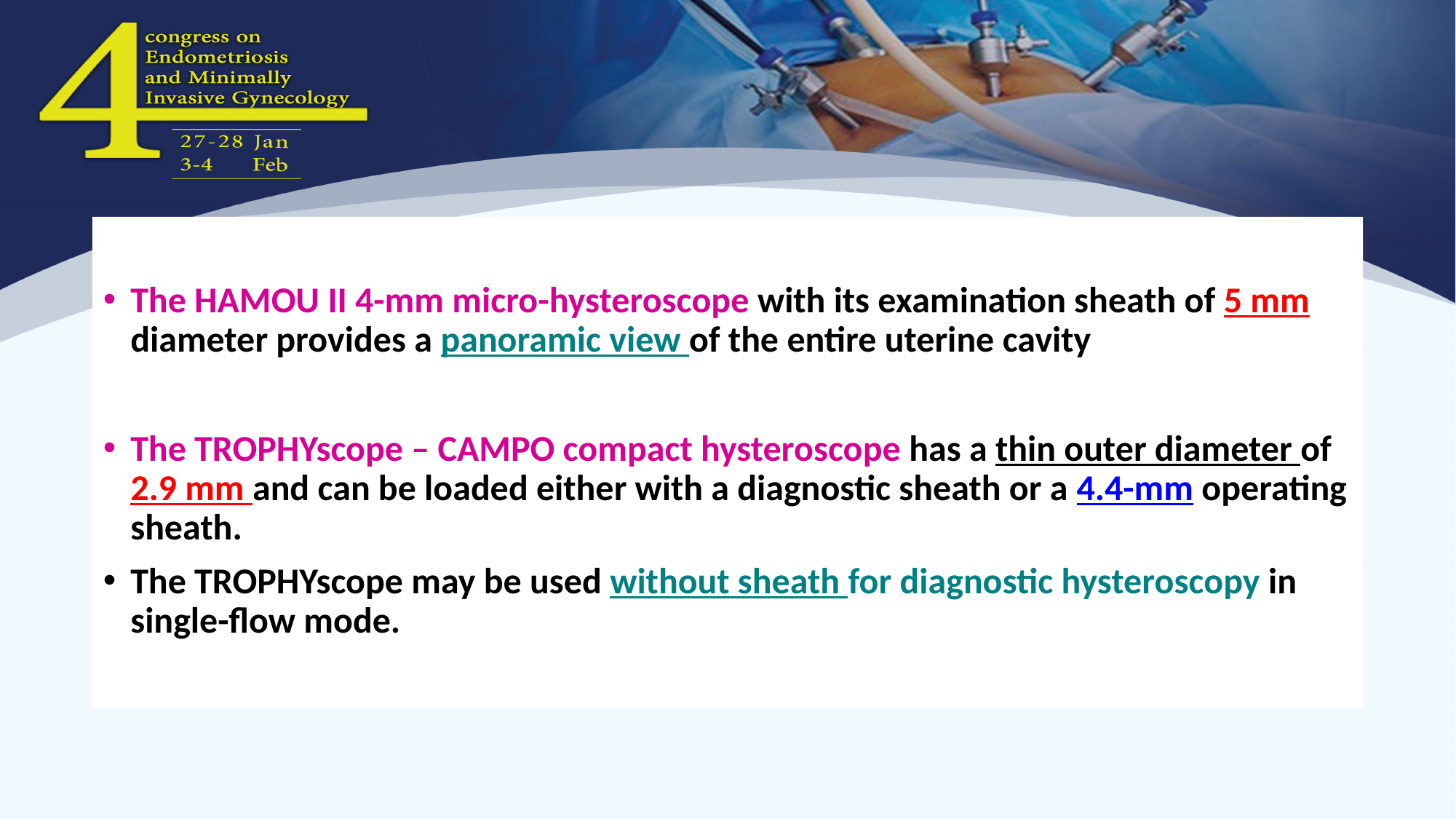

The HAMOU II 4-mm micro-hysteroscope with its examination sheath of 5 mm diameter provides a panoramic view of the entire uterine cavity

The TROPHYscope – CAMPO compact hysteroscope has a thin outer diameter of 2.9 mm and can be loaded either with a diagnostic sheath or a 4.4-mm operating sheath.
The TROPHYscope may be used without sheath for diagnostic hysteroscopy in single-flow mode.